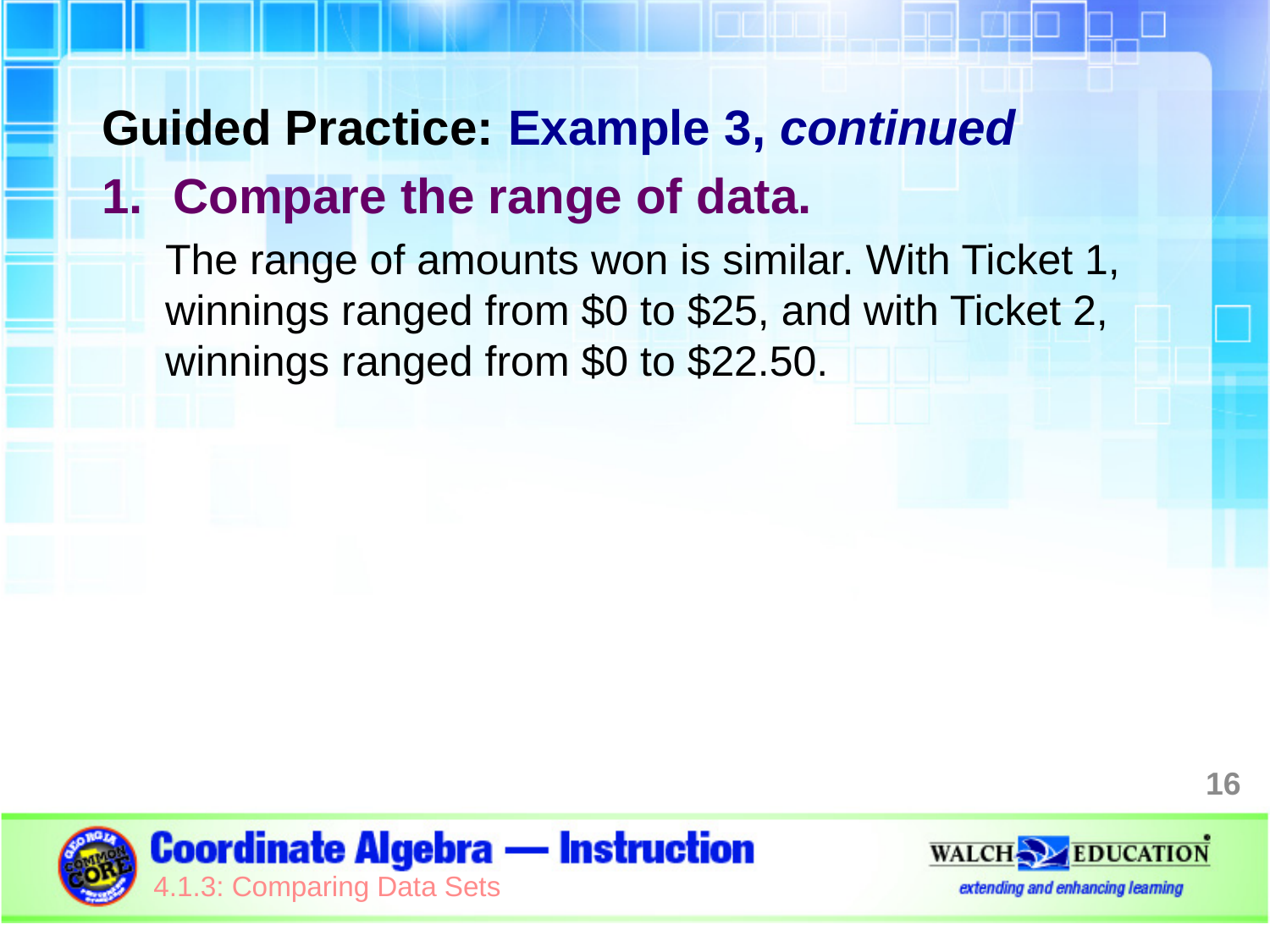

Guided Practice: Example 3, continued
Compare the range of data.
The range of amounts won is similar. With Ticket 1, winnings ranged from $0 to $25, and with Ticket 2, winnings ranged from $0 to $22.50.

16
4.1.3: Comparing Data Sets